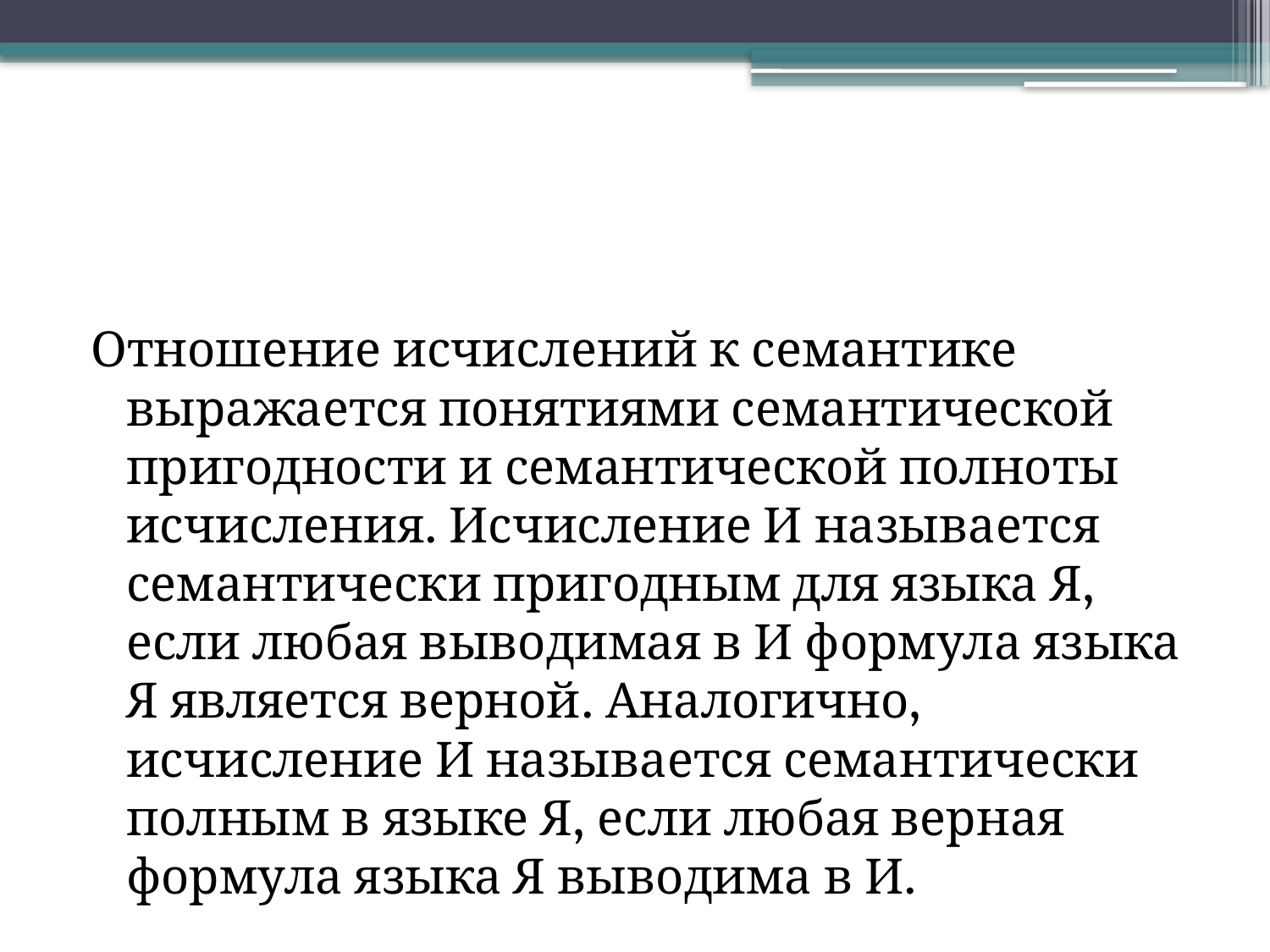

#
Отношение исчислений к семантике выражается понятиями семантической пригодности и семантической полноты исчисления. Исчисление И называется семантически пригодным для языка Я, если любая выводимая в И формула языка Я является верной. Аналогично, исчисление И называется семантически полным в языке Я, если любая верная формула языка Я выводима в И.